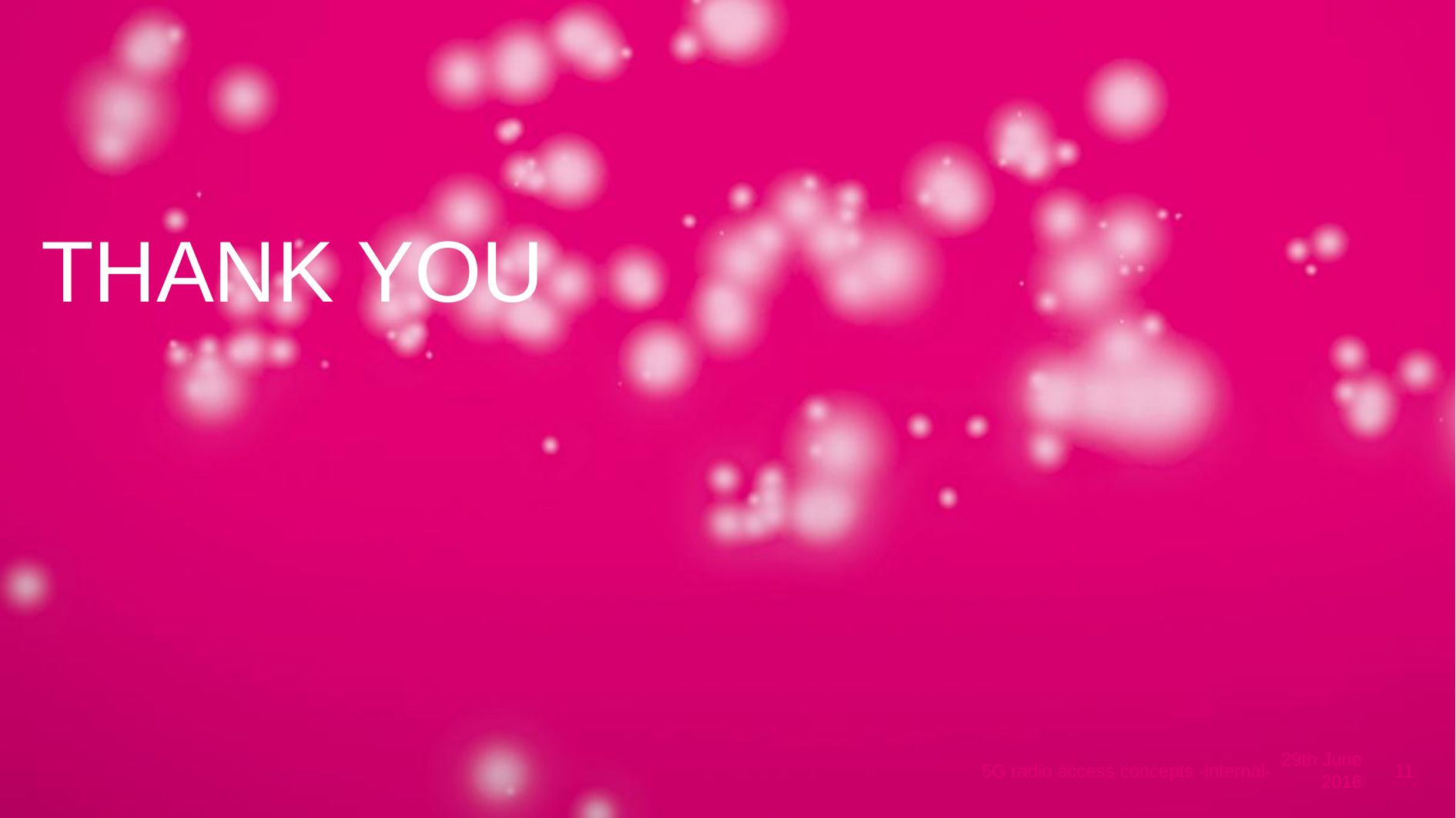

# THANK YOU
5G radio access concepts -internal-
29th June 2016
11